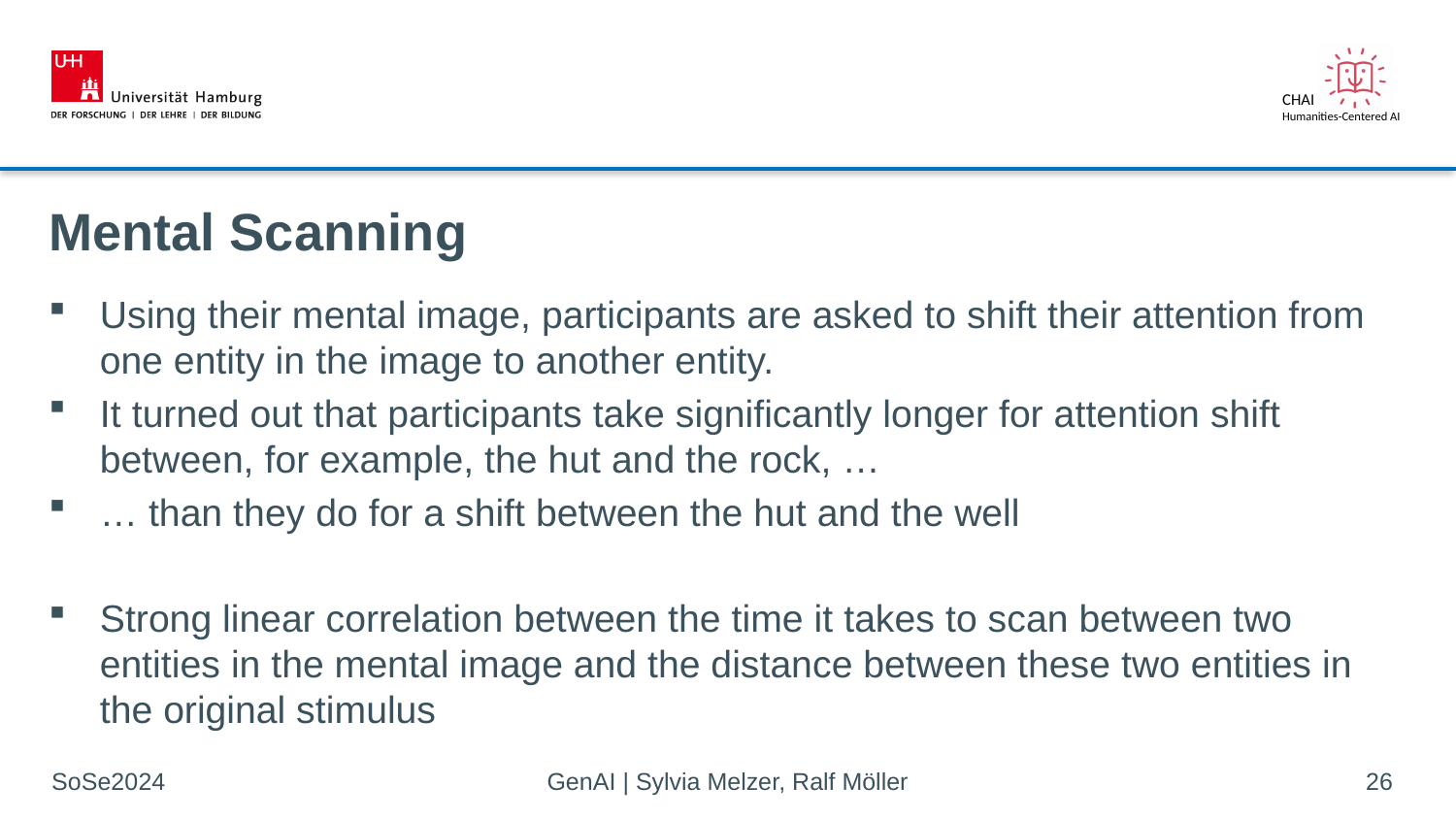

# Mental Scanning
Using their mental image, participants are asked to shift their attention from one entity in the image to another entity.
It turned out that participants take significantly longer for attention shift between, for example, the hut and the rock, …
… than they do for a shift between the hut and the well

Strong linear correlation between the time it takes to scan between two entities in the mental image and the distance between these two entities in the original stimulus
SoSe2024
GenAI | Sylvia Melzer, Ralf Möller
26